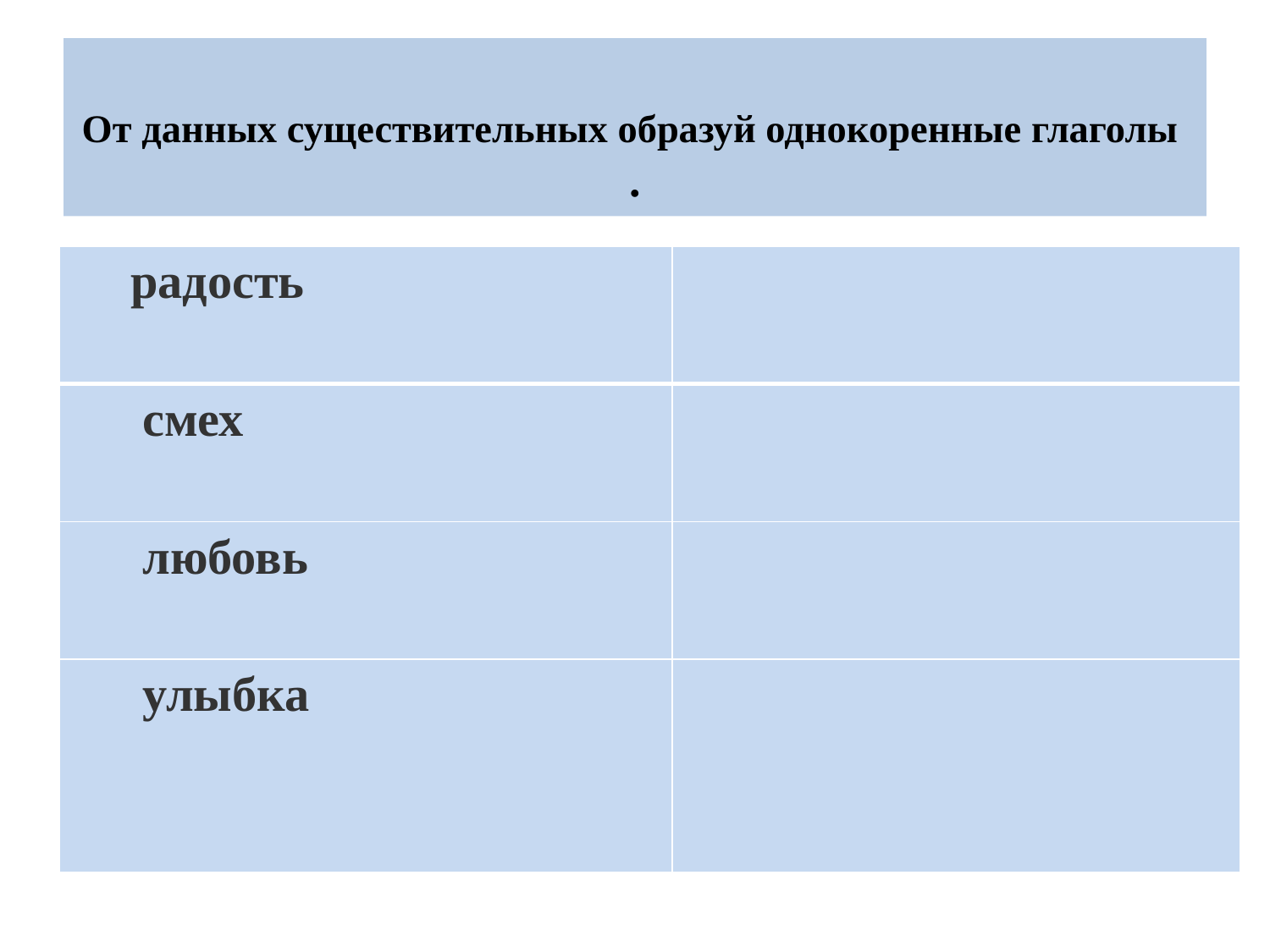

# От данных существительных образуй однокоренные глаголы .
| радость |  |
| --- | --- |
| смех |  |
| любовь |  |
| улыбка |  |